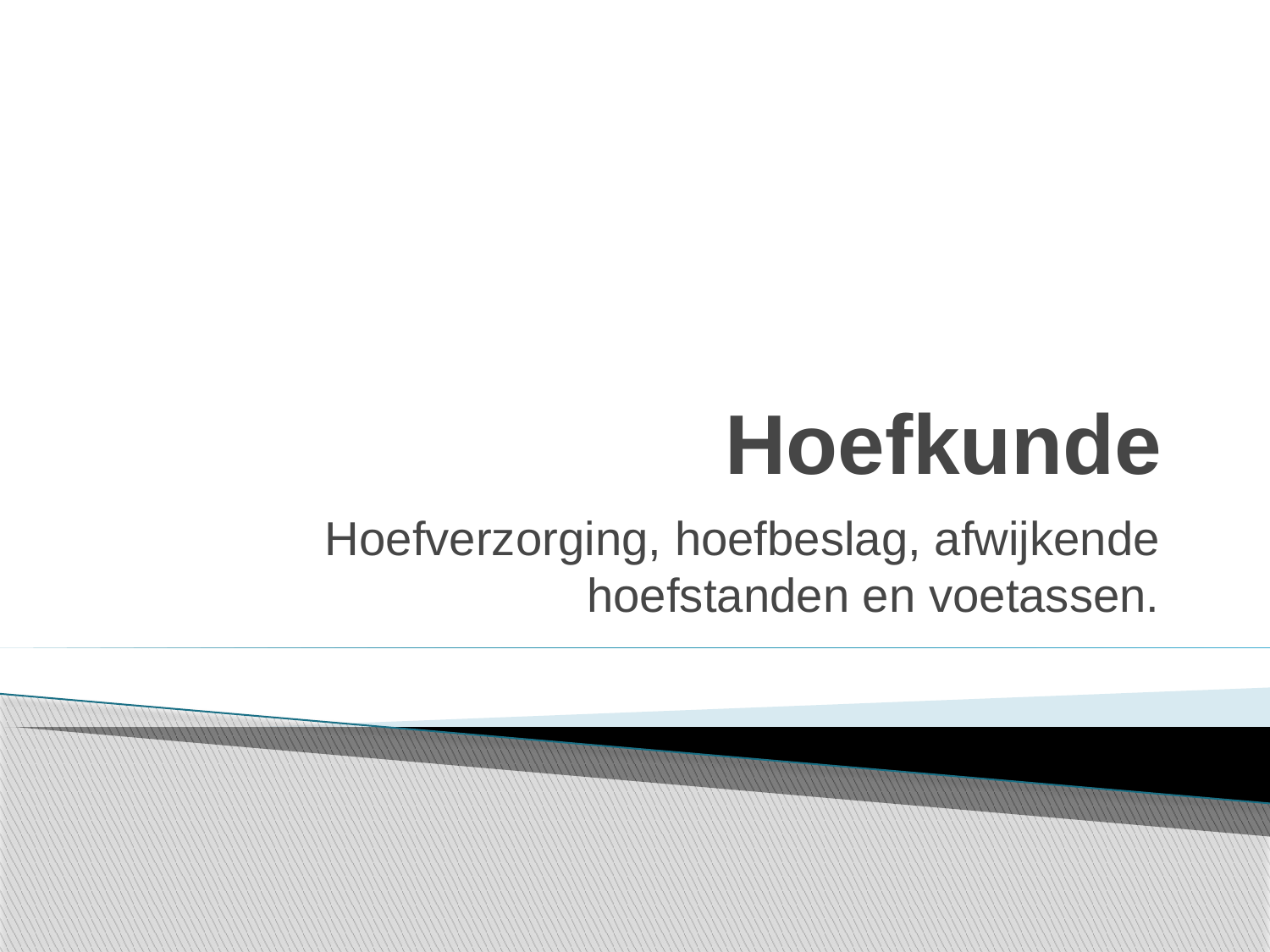

# Hoefkunde
Hoefverzorging, hoefbeslag, afwijkende hoefstanden en voetassen.